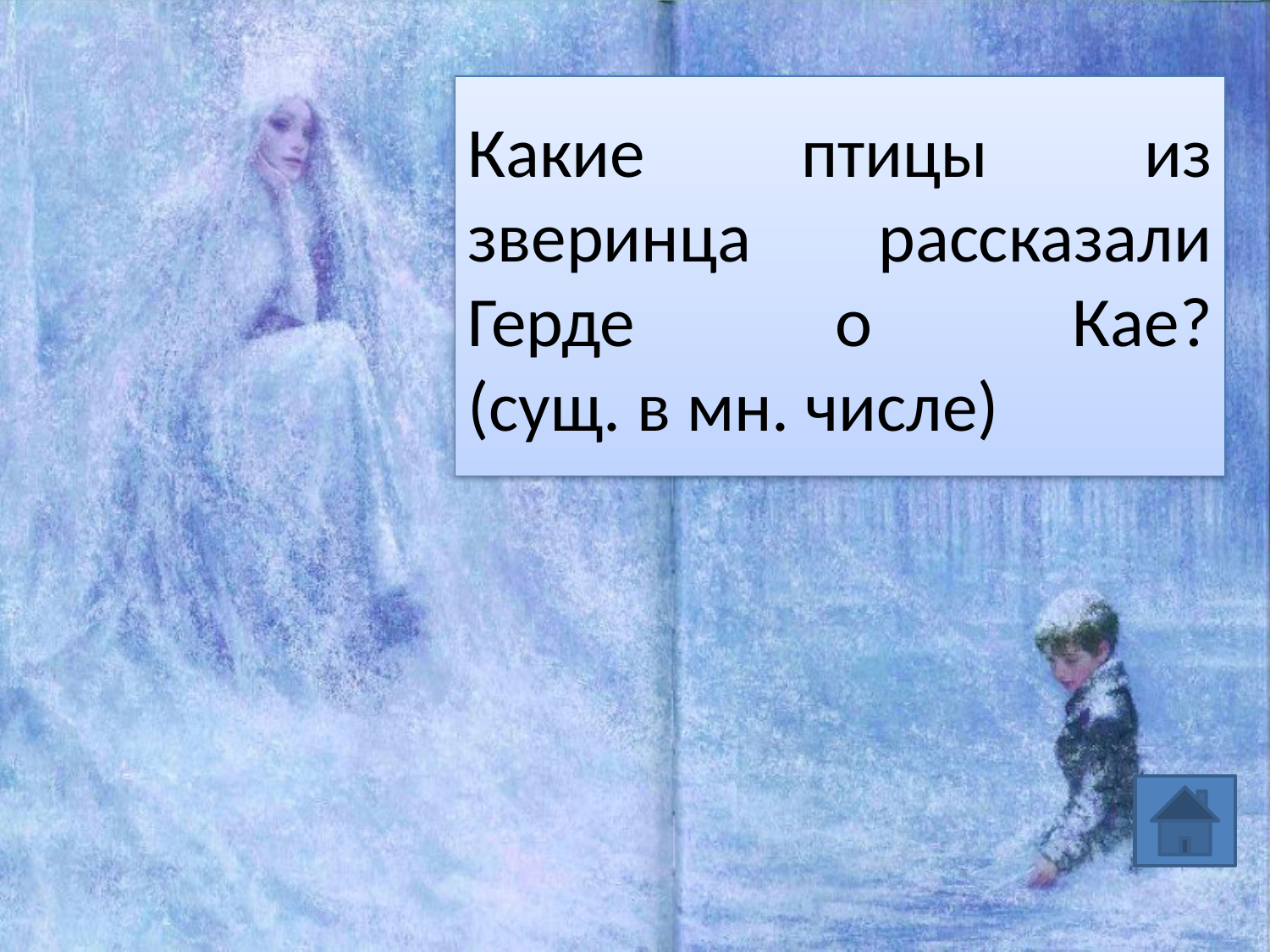

# Какие птицы из зверинца рассказали Герде о Кае? (сущ. в мн. числе)